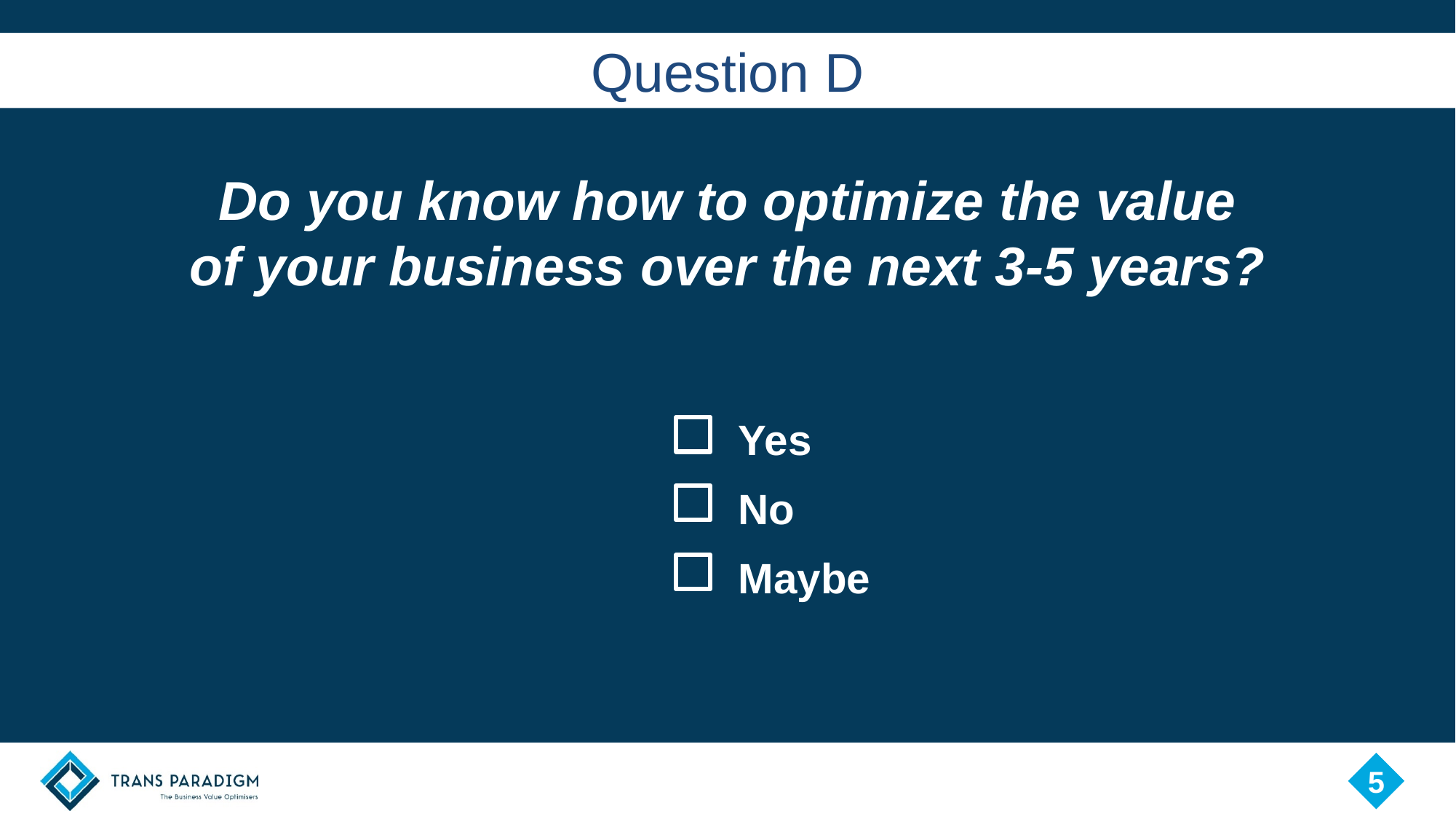

# Question D
Do you know how to optimize the value of your business over the next 3-5 years?
Yes
No
Maybe